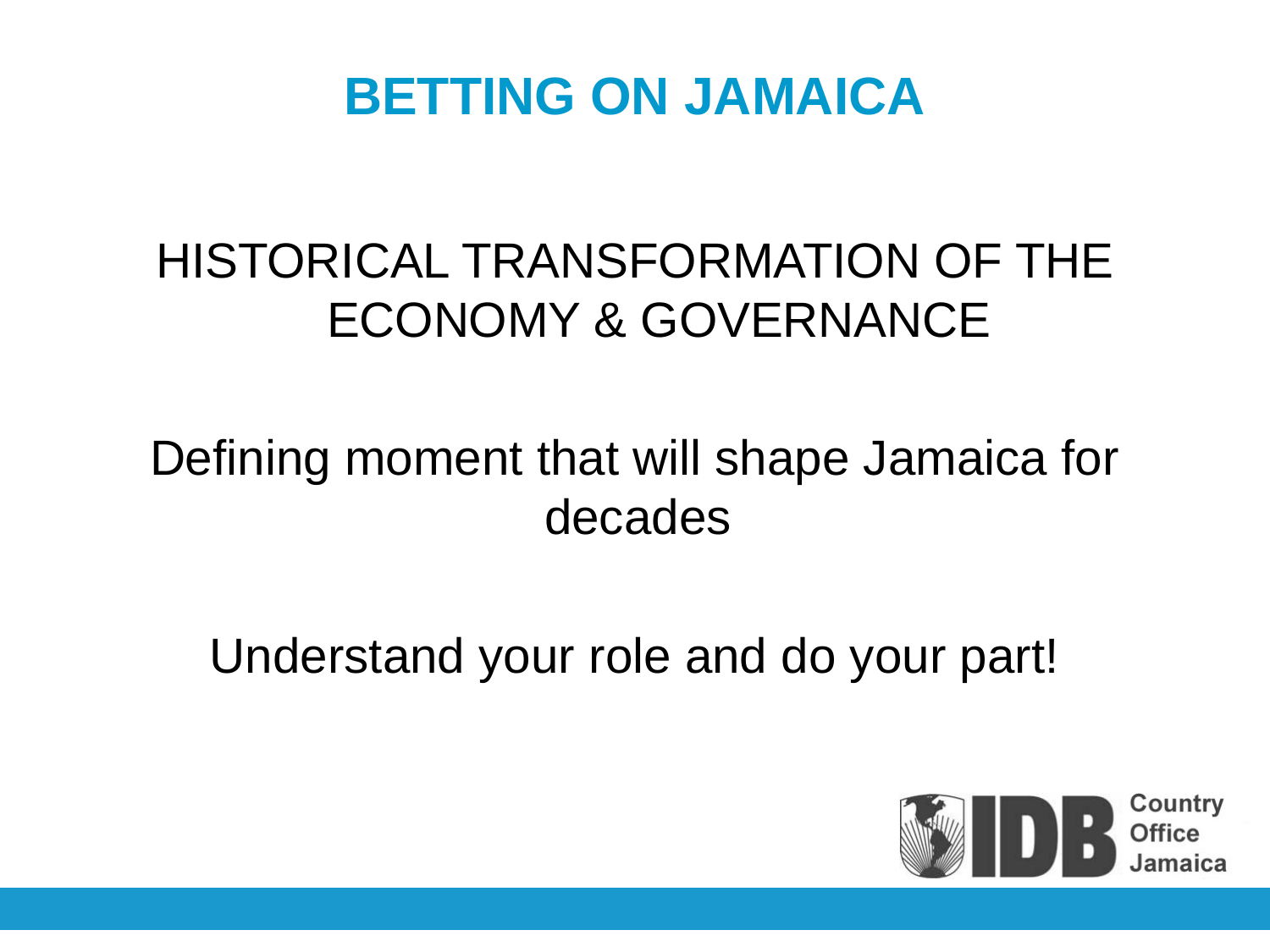

# BETTING ON JAMAICA
HISTORICAL TRANSFORMATION OF THE ECONOMY & GOVERNANCE

Defining moment that will shape Jamaica for decades

Understand your role and do your part!